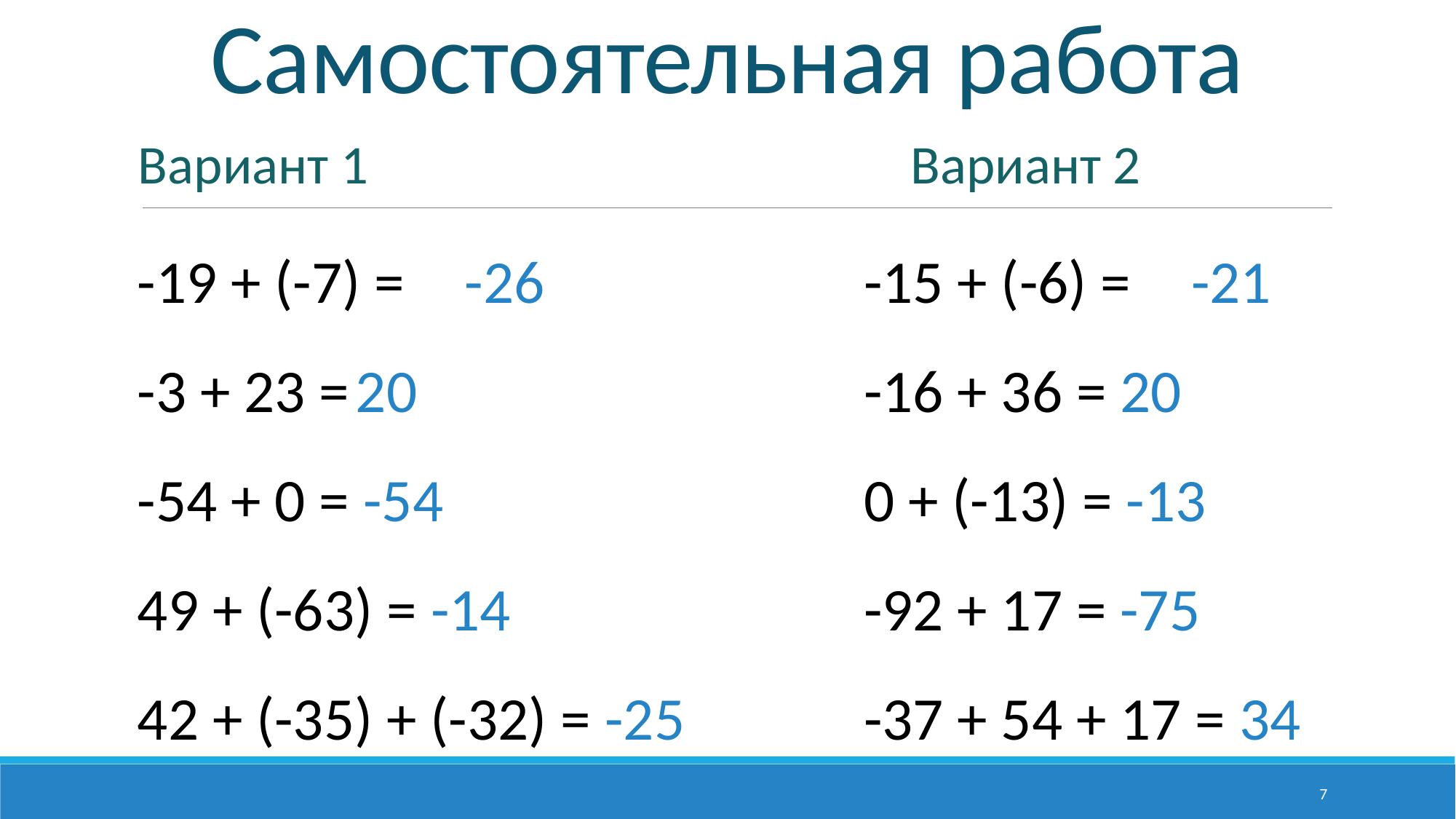

# Самостоятельная работа
Вариант 1
Вариант 2
-19 + (-7) =	-26
-3 + 23 =	20
-54 + 0 = -54
49 + (-63) = -14
42 + (-35) + (-32) = -25
-15 + (-6) =	-21
-16 + 36 = 20
0 + (-13) = -13
-92 + 17 = -75
-37 + 54 + 17 = 34
7